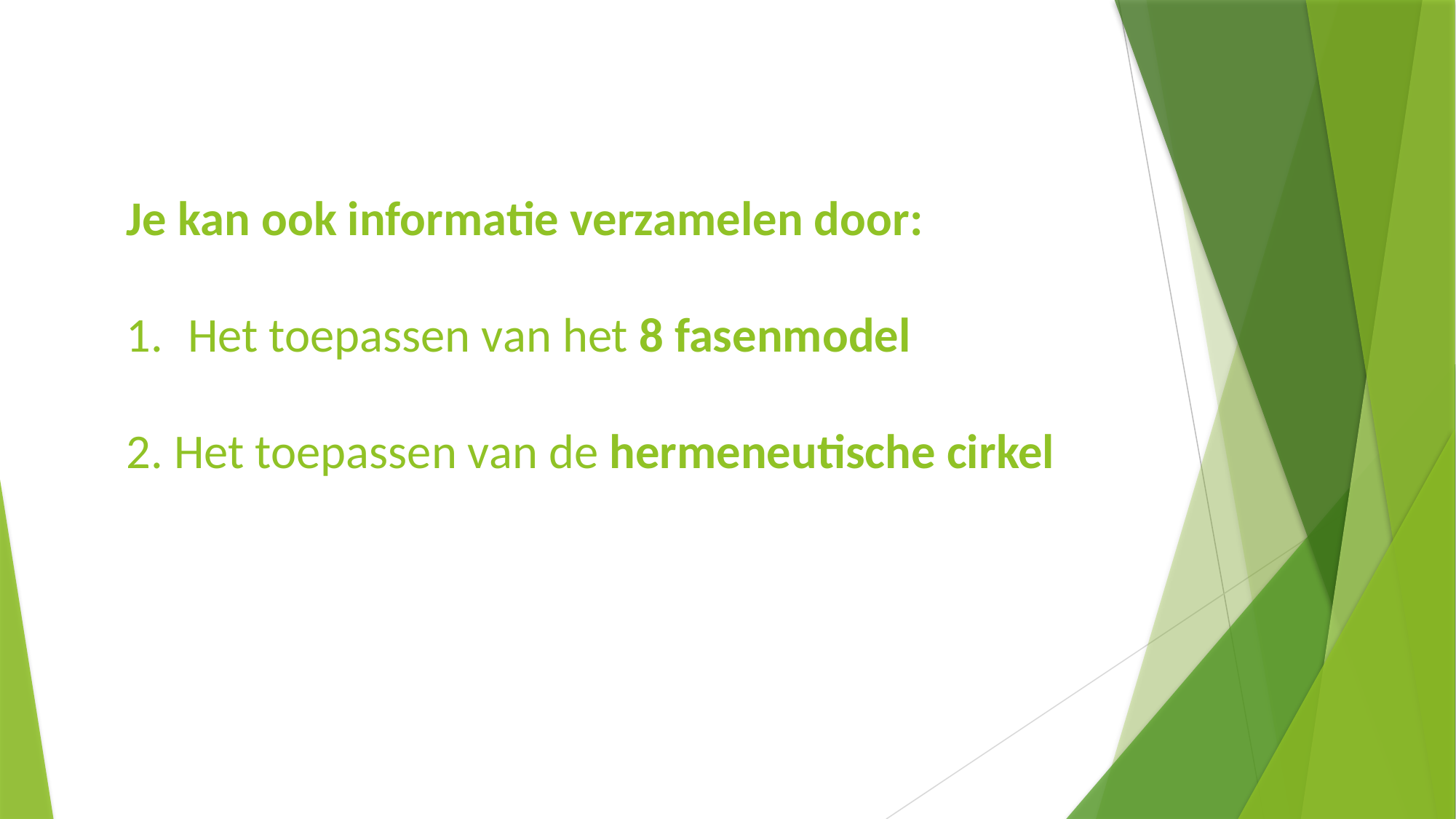

#
Je kan ook informatie verzamelen door:

Het toepassen van het 8 fasenmodel

2. Het toepassen van de hermeneutische cirkel